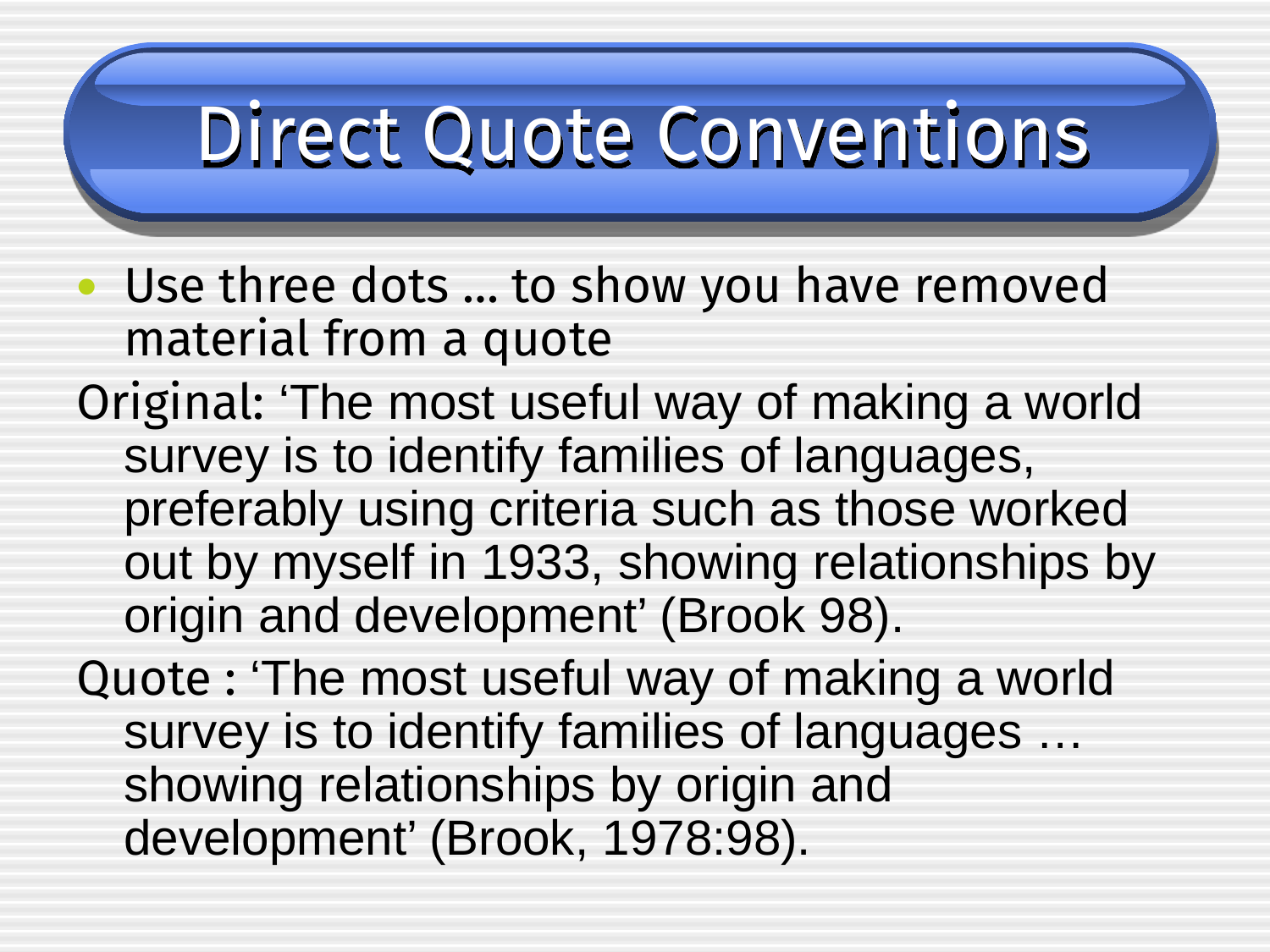

# Direct Quote Conventions
Use three dots … to show you have removed material from a quote
Original: ‘The most useful way of making a world survey is to identify families of languages, preferably using criteria such as those worked out by myself in 1933, showing relationships by origin and development’ (Brook 98).
Quote : ‘The most useful way of making a world survey is to identify families of languages … showing relationships by origin and development’ (Brook, 1978:98).